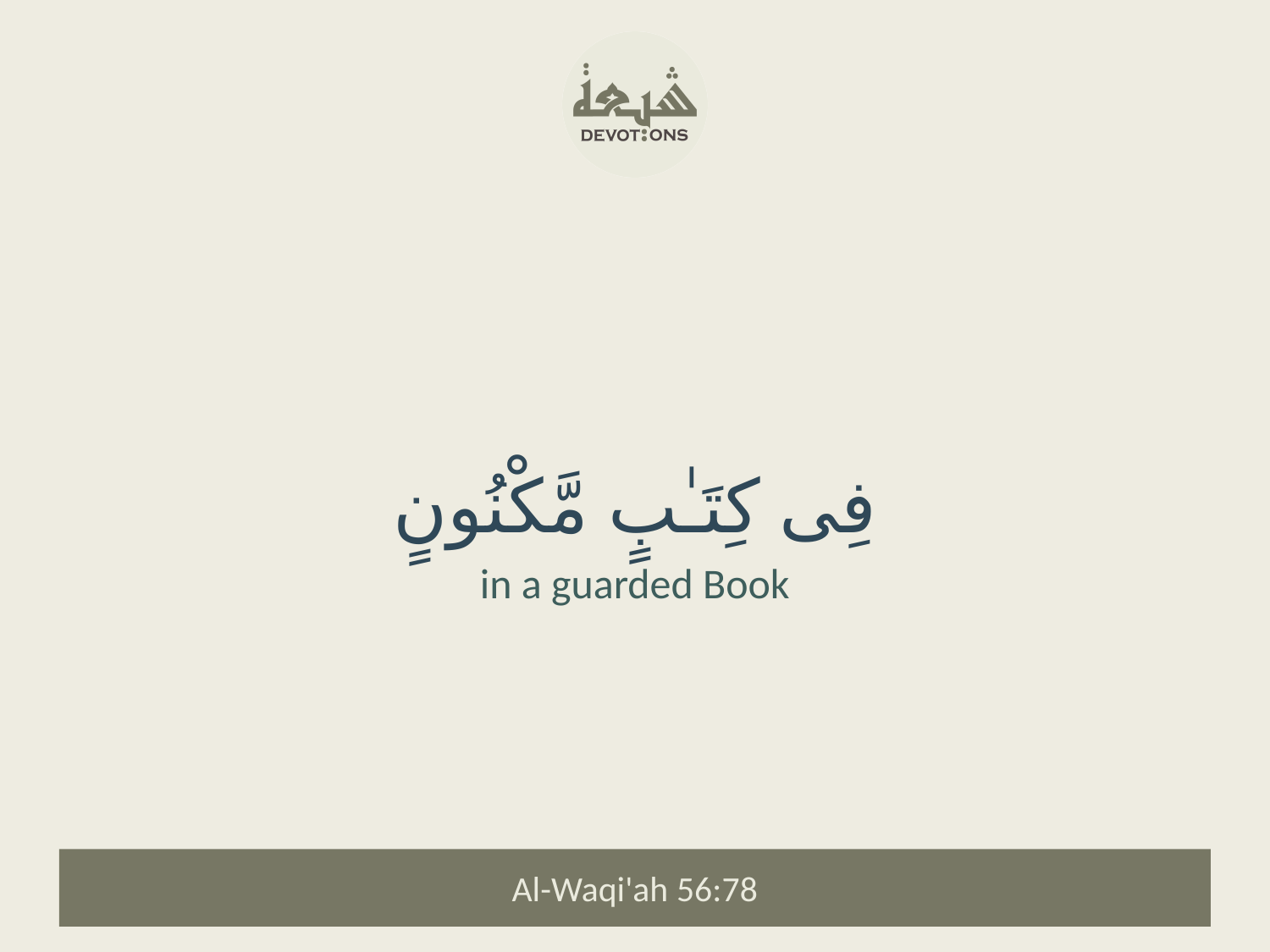

فِى كِتَـٰبٍ مَّكْنُونٍ
in a guarded Book
Al-Waqi'ah 56:78